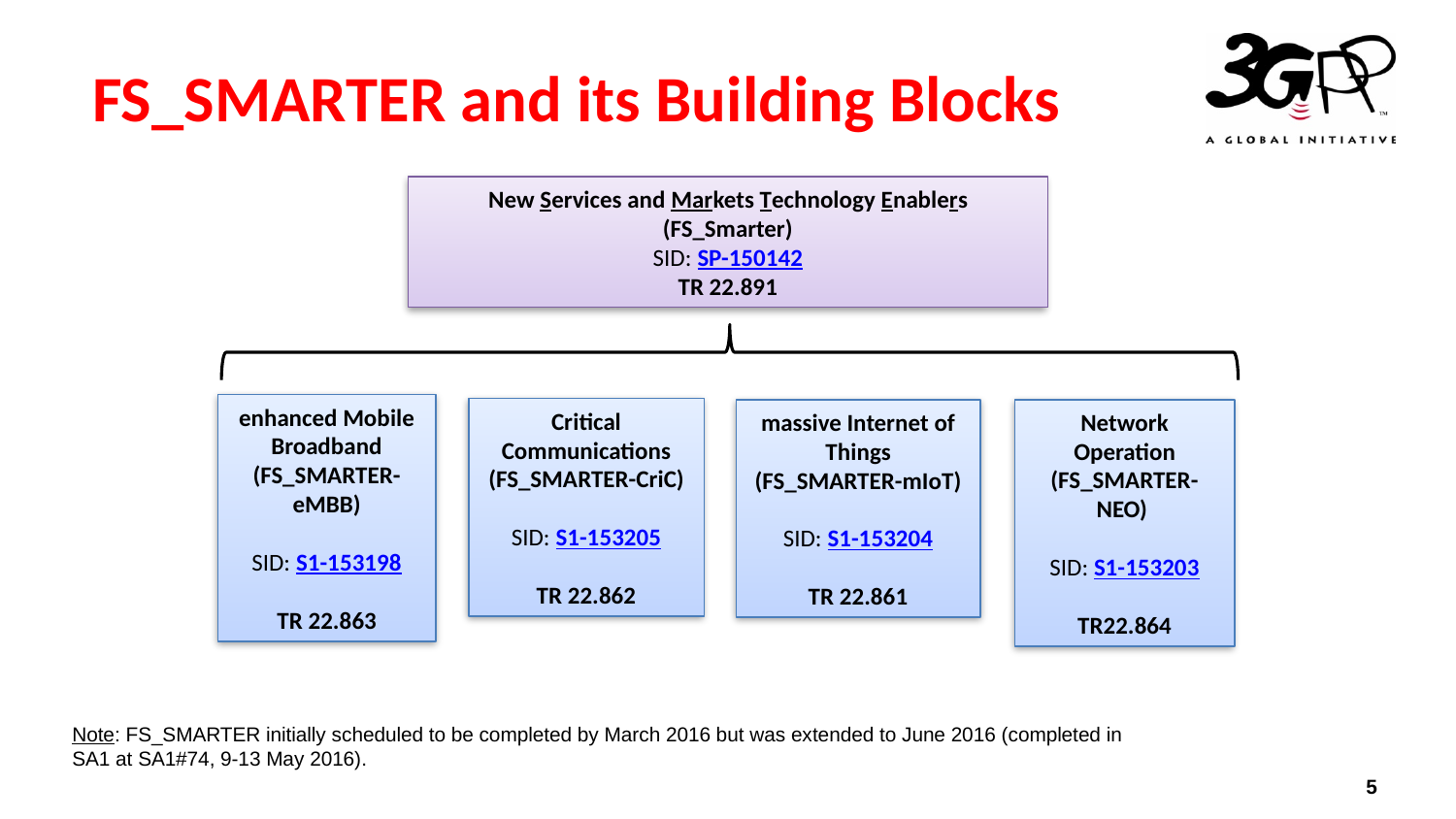

# FS_SMARTER and its Building Blocks
New Services and Markets Technology Enablers (FS_Smarter)
SID: SP-150142
TR 22.891
enhanced Mobile Broadband (FS_SMARTER-eMBB)

SID: S1-153198

TR 22.863
Critical Communications (FS_SMARTER-CriC)

SID: S1-153205

TR 22.862
massive Internet of Things (FS_SMARTER-mIoT)

SID: S1-153204

TR 22.861
Network Operation (FS_SMARTER-NEO)

SID: S1-153203

TR22.864
Note: FS_SMARTER initially scheduled to be completed by March 2016 but was extended to June 2016 (completed in SA1 at SA1#74, 9-13 May 2016).